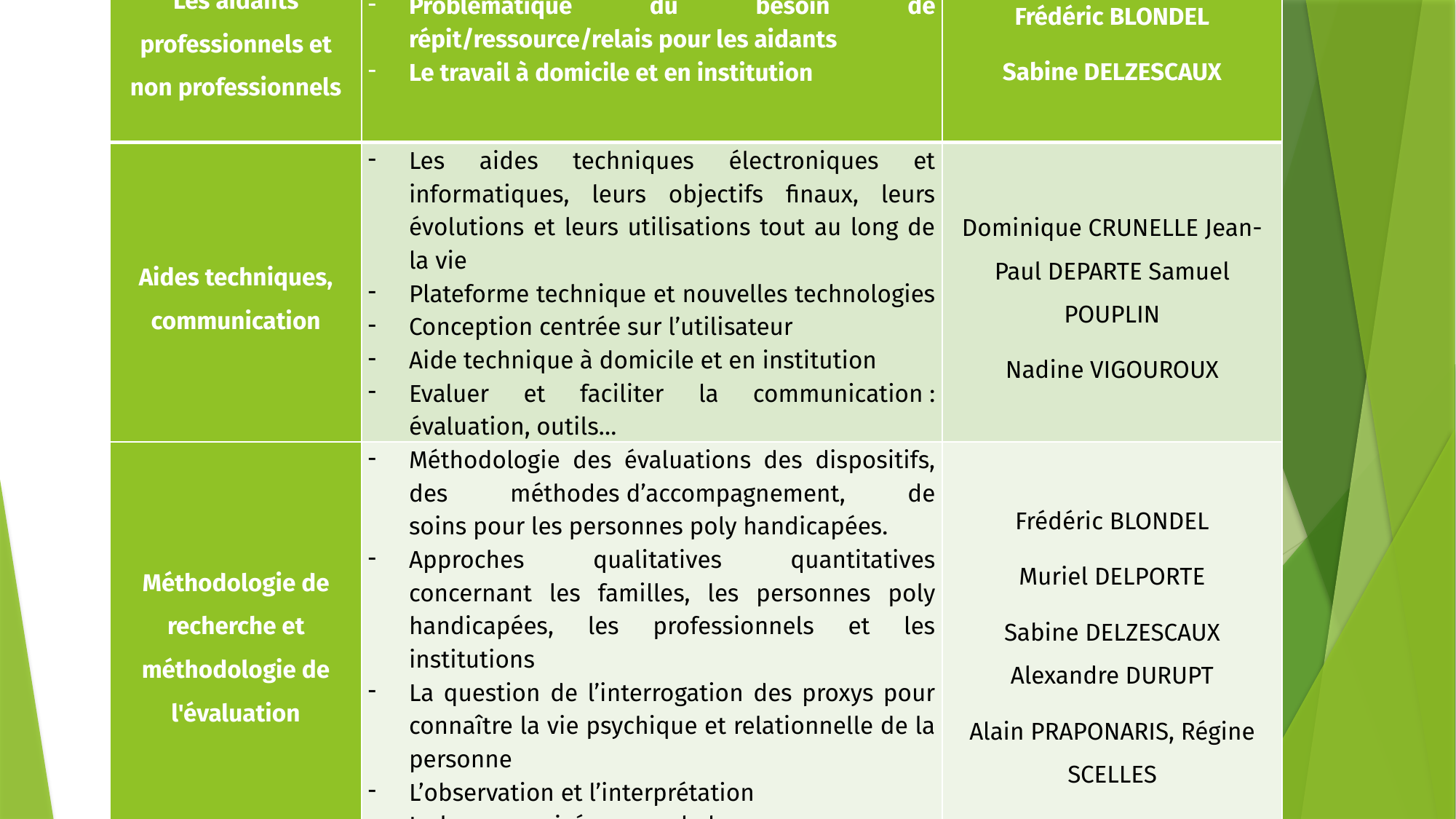

| Les aidants professionnels et non professionnels | Problématique du besoin de répit/ressource/relais pour les aidants Le travail à domicile et en institution | Frédéric BLONDEL Sabine DELZESCAUX |
| --- | --- | --- |
| Aides techniques, communication | Les aides techniques électroniques et informatiques, leurs objectifs finaux, leurs évolutions et leurs utilisations tout au long de la vie Plateforme technique et nouvelles technologies Conception centrée sur l’utilisateur Aide technique à domicile et en institution Evaluer et faciliter la communication : évaluation, outils… | Dominique CRUNELLE Jean-Paul DEPARTE Samuel POUPLIN Nadine VIGOUROUX |
| Méthodologie de recherche et méthodologie de l'évaluation | Méthodologie des évaluations des dispositifs, des méthodes d’accompagnement, de soins pour les personnes poly handicapées. Approches qualitatives quantitatives concernant les familles, les personnes poly handicapées, les professionnels et les institutions La question de l’interrogation des proxys pour connaître la vie psychique et relationnelle de la personne L’observation et l’interprétation Le langage privé, non verbal | Frédéric BLONDEL Muriel DELPORTE Sabine DELZESCAUX Alexandre DURUPT Alain PRAPONARIS, Régine SCELLES |
#
6